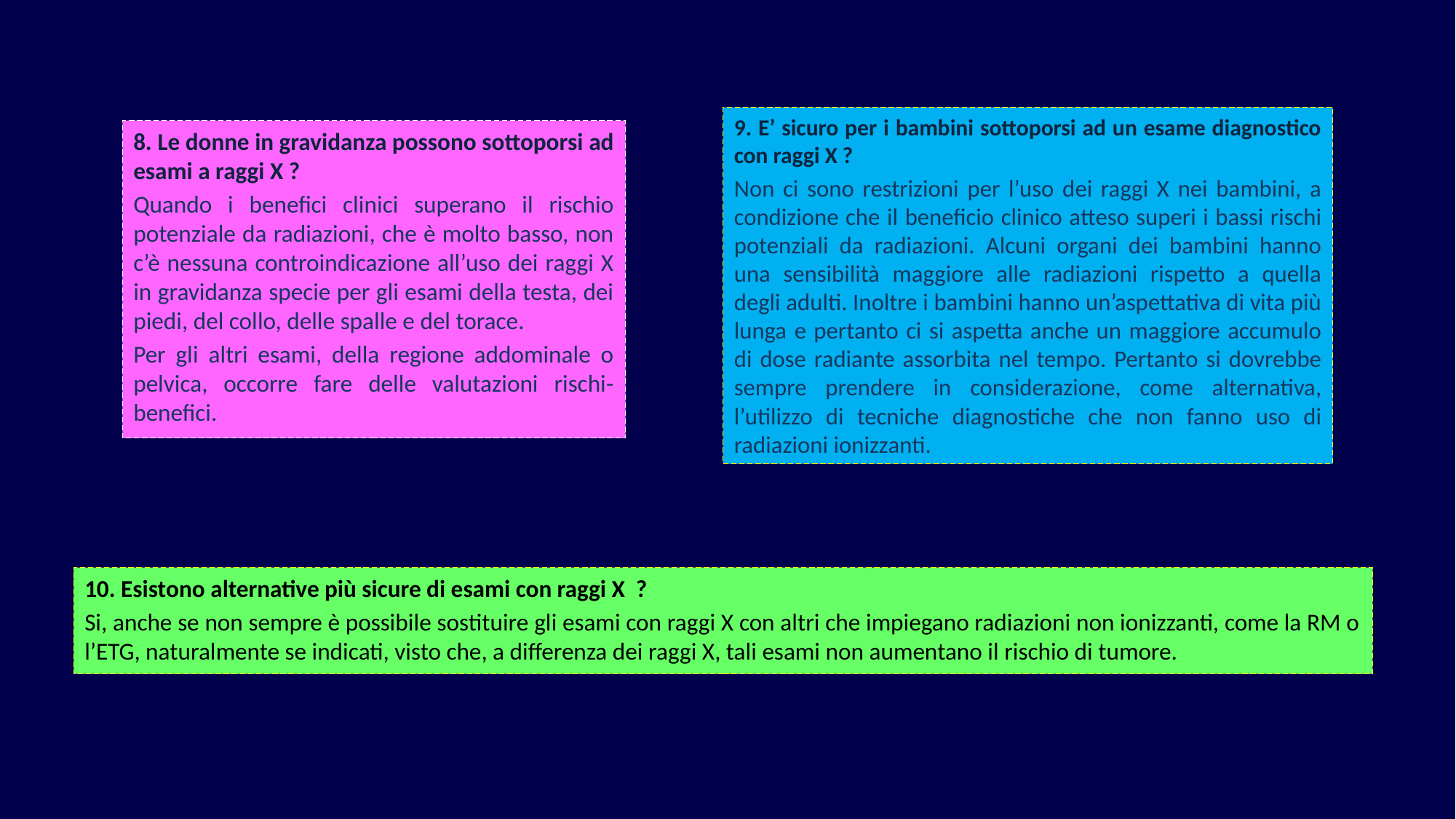

9. E’ sicuro per i bambini sottoporsi ad un esame diagnostico con raggi X ?
Non ci sono restrizioni per l’uso dei raggi X nei bambini, a condizione che il beneficio clinico atteso superi i bassi rischi potenziali da radiazioni. Alcuni organi dei bambini hanno una sensibilità maggiore alle radiazioni rispetto a quella degli adulti. Inoltre i bambini hanno un’aspettativa di vita più lunga e pertanto ci si aspetta anche un maggiore accumulo di dose radiante assorbita nel tempo. Pertanto si dovrebbe sempre prendere in considerazione, come alternativa, l’utilizzo di tecniche diagnostiche che non fanno uso di radiazioni ionizzanti.
8. Le donne in gravidanza possono sottoporsi ad esami a raggi X ?
Quando i benefici clinici superano il rischio potenziale da radiazioni, che è molto basso, non c’è nessuna controindicazione all’uso dei raggi X in gravidanza specie per gli esami della testa, dei piedi, del collo, delle spalle e del torace.
Per gli altri esami, della regione addominale o pelvica, occorre fare delle valutazioni rischi-benefici.
10. Esistono alternative più sicure di esami con raggi X  ?
Si, anche se non sempre è possibile sostituire gli esami con raggi X con altri che impiegano radiazioni non ionizzanti, come la RM o l’ETG, naturalmente se indicati, visto che, a differenza dei raggi X, tali esami non aumentano il rischio di tumore.